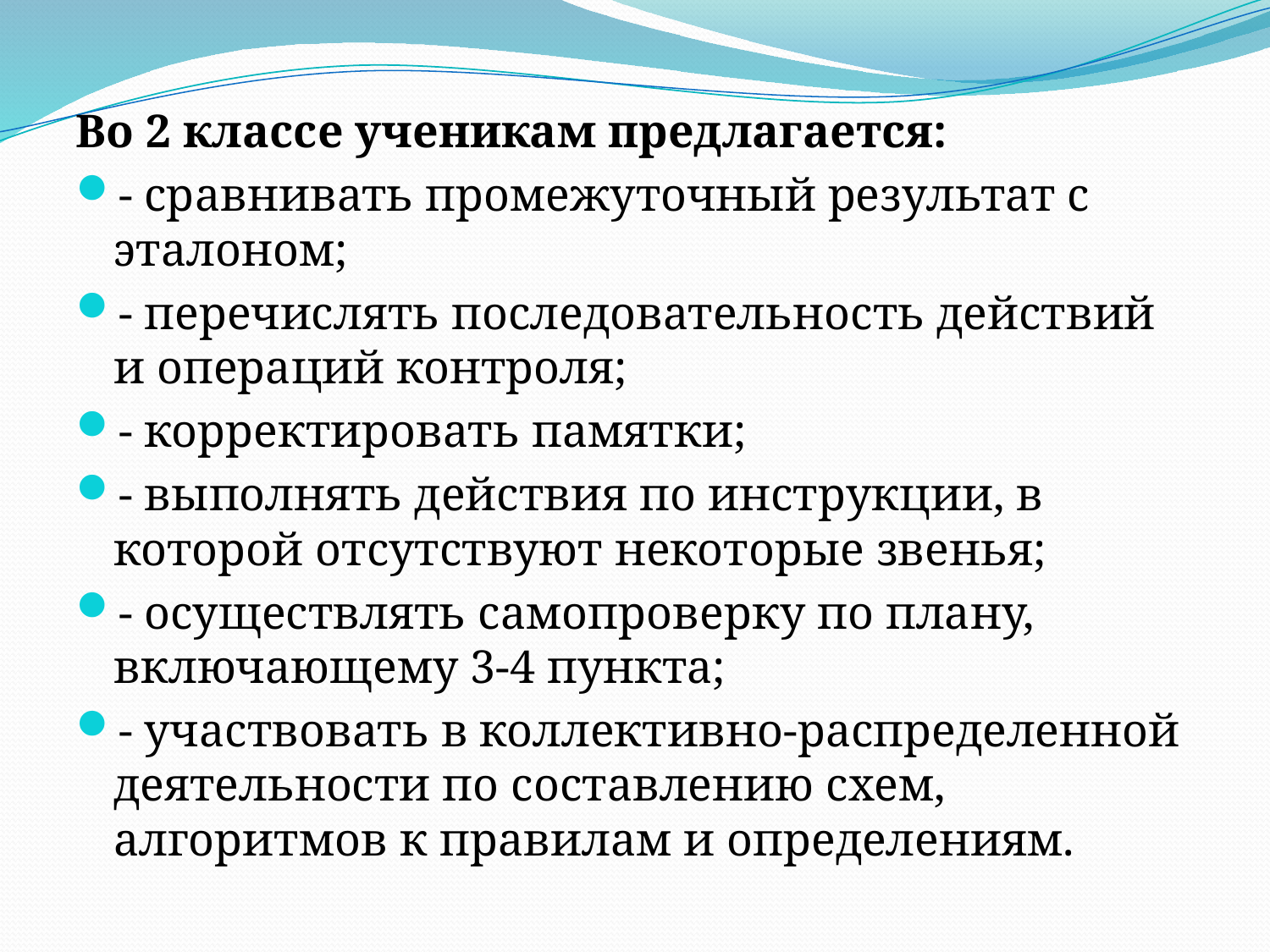

Во 2 классе ученикам предлагается:
- сравнивать промежуточный результат с эталоном;
- перечислять последовательность действий и операций контроля;
- корректировать памятки;
- выполнять действия по инструкции, в которой отсутствуют некоторые звенья;
- осуществлять самопроверку по плану, включающему 3-4 пункта;
- участвовать в коллективно-распределенной деятельности по составлению схем, алгоритмов к правилам и определениям.